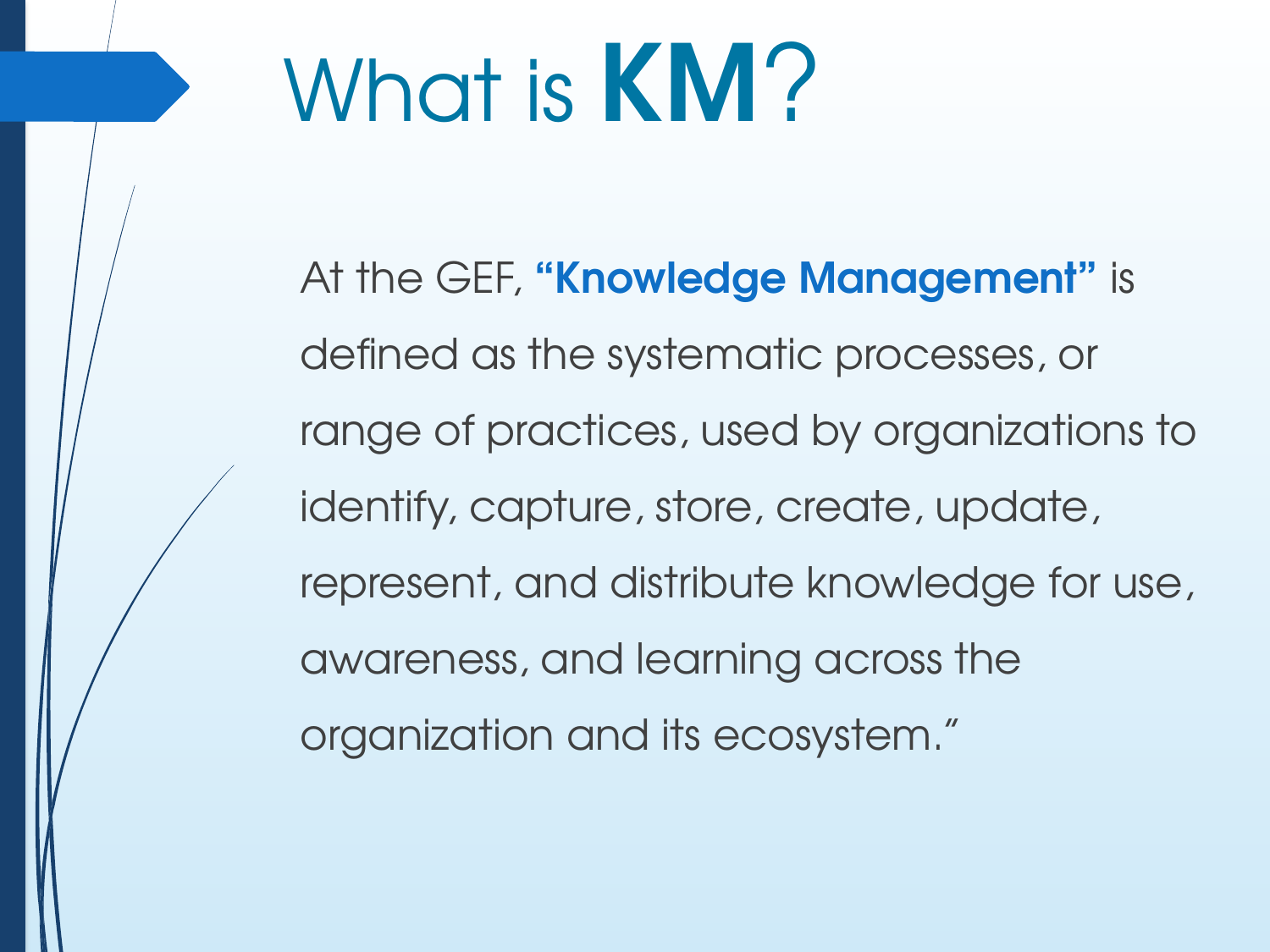

# What is KM?
At the GEF, “Knowledge Management” is defined as the systematic processes, or range of practices, used by organizations to identify, capture, store, create, update, represent, and distribute knowledge for use, awareness, and learning across the organization and its ecosystem.”